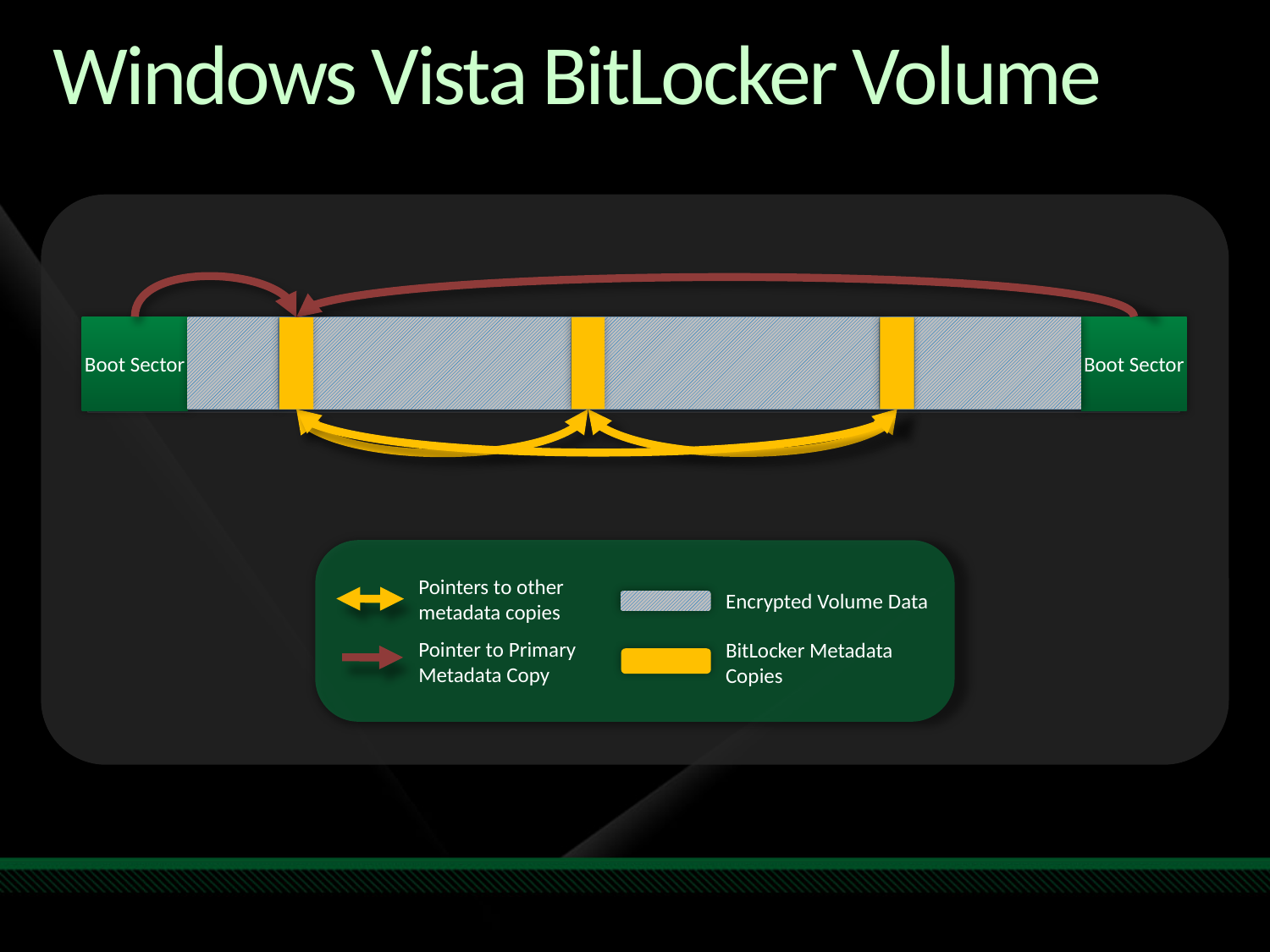

# Windows Vista BitLocker Volume

Boot Sector
Boot Sector

Pointers to other metadata copies
Encrypted Volume Data

Pointer to Primary Metadata Copy
BitLocker Metadata Copies